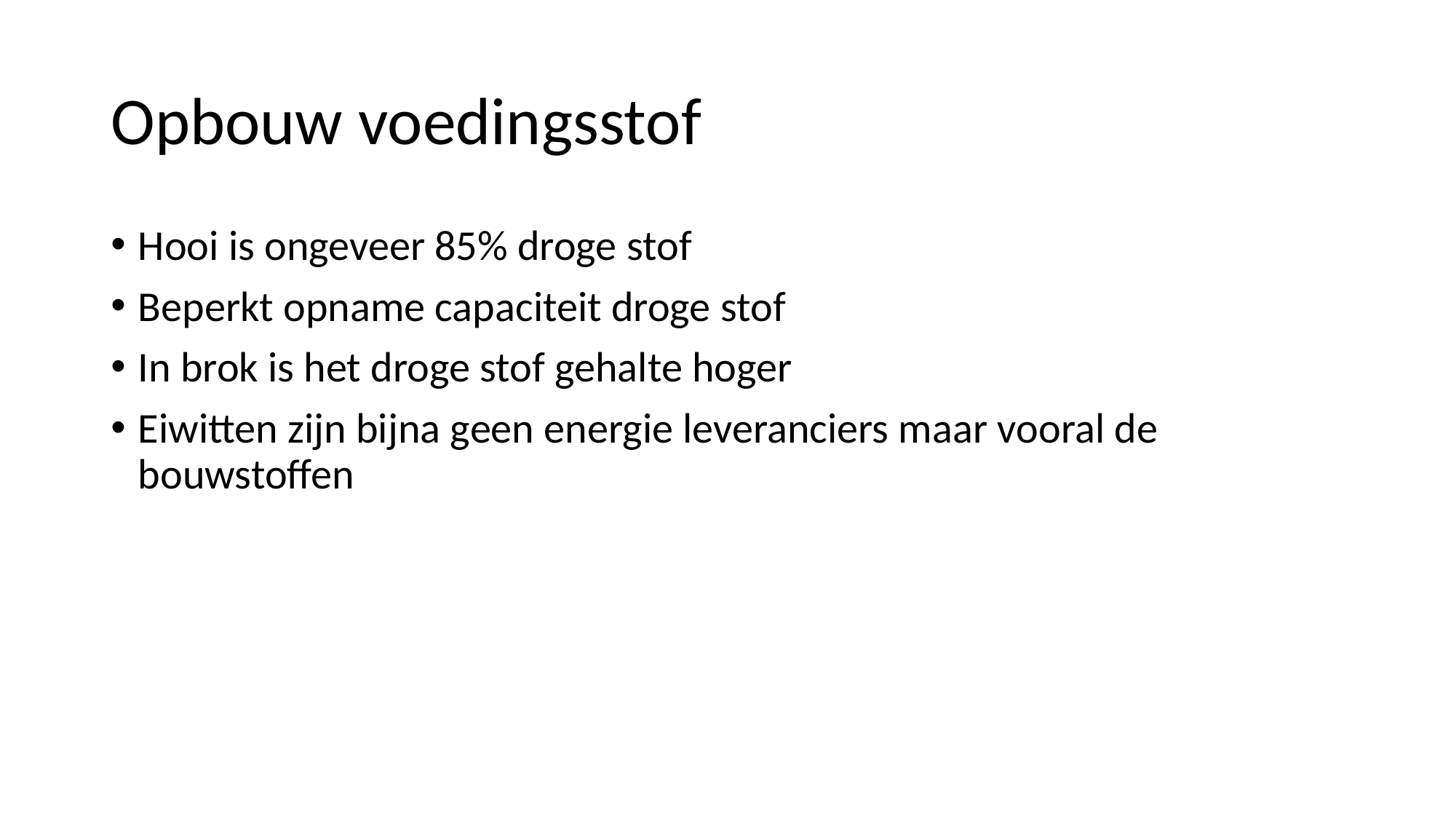

# Opbouw voedingsstof
Hooi is ongeveer 85% droge stof
Beperkt opname capaciteit droge stof
In brok is het droge stof gehalte hoger
Eiwitten zijn bijna geen energie leveranciers maar vooral de bouwstoffen